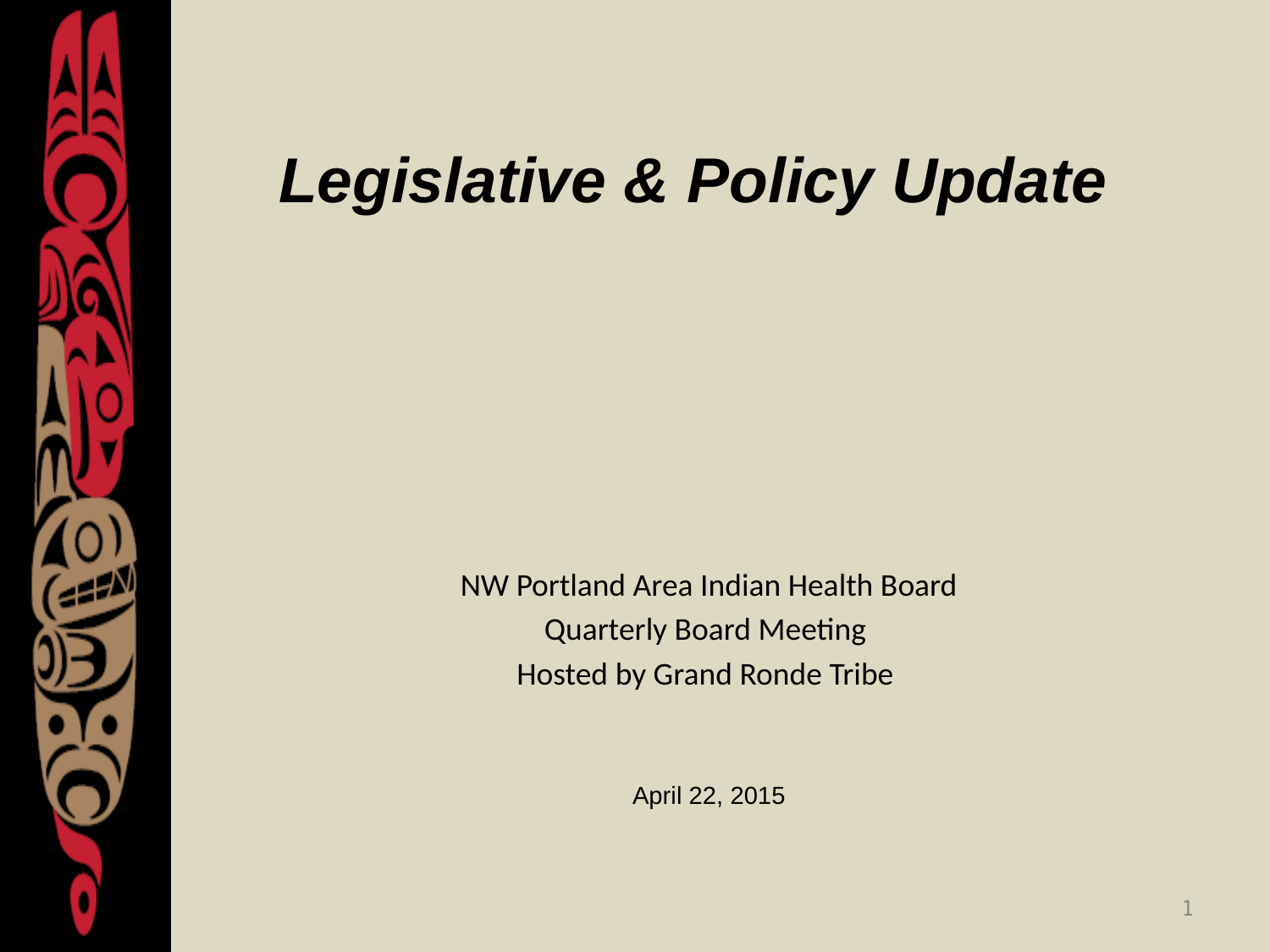

# Legislative & Policy Update
NW Portland Area Indian Health Board
Quarterly Board Meeting
Hosted by Grand Ronde Tribe

April 22, 2015

1